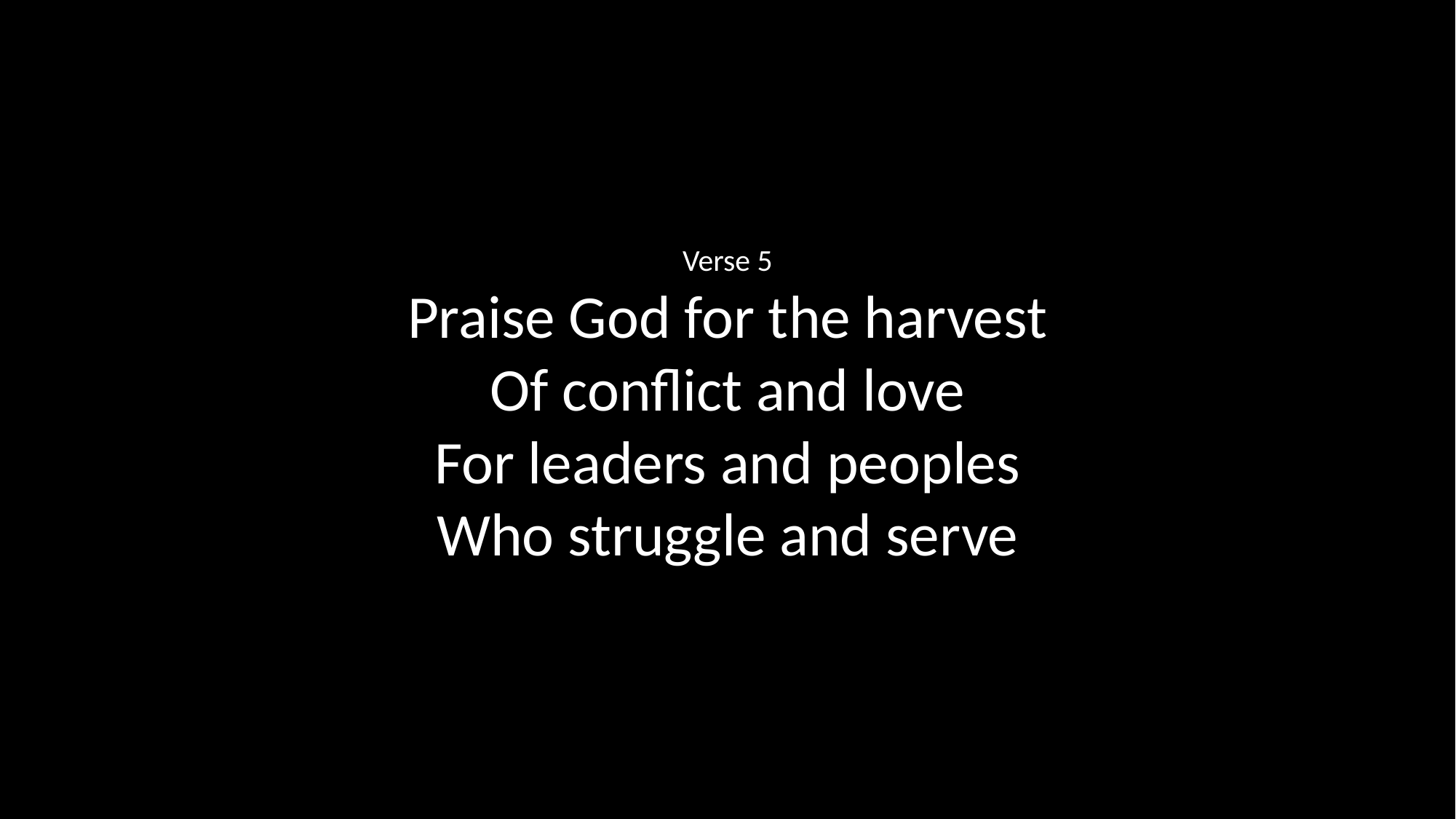

Verse 5
Praise God for the harvest
Of conflict and love
For leaders and peoples
Who struggle and serve